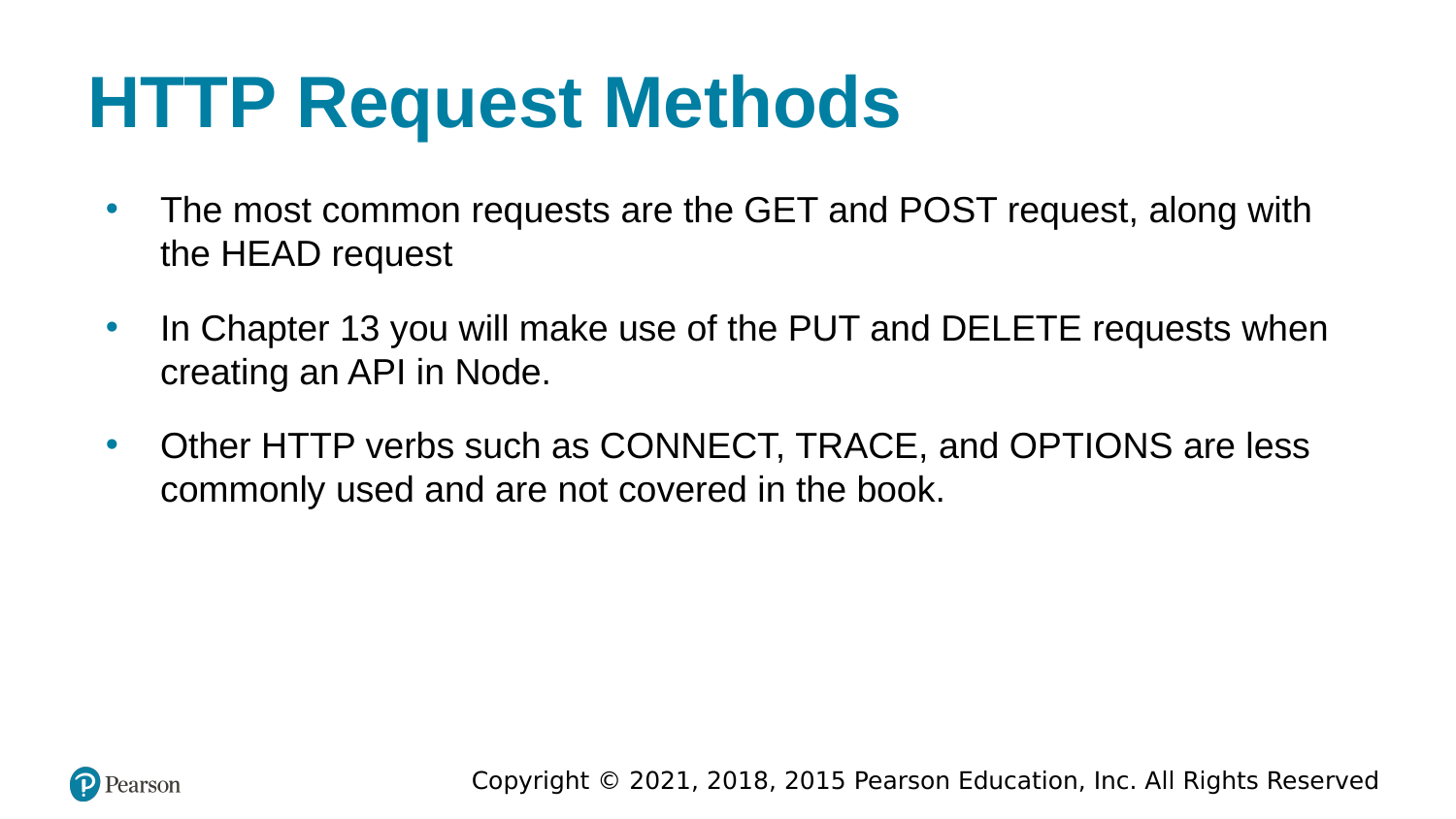

# HTTP Request Methods
The most common requests are the GET and POST request, along with the HEAD request
In Chapter 13 you will make use of the PUT and DELETE requests when creating an API in Node.
Other HTTP verbs such as CONNECT, TRACE, and OPTIONS are less commonly used and are not covered in the book.